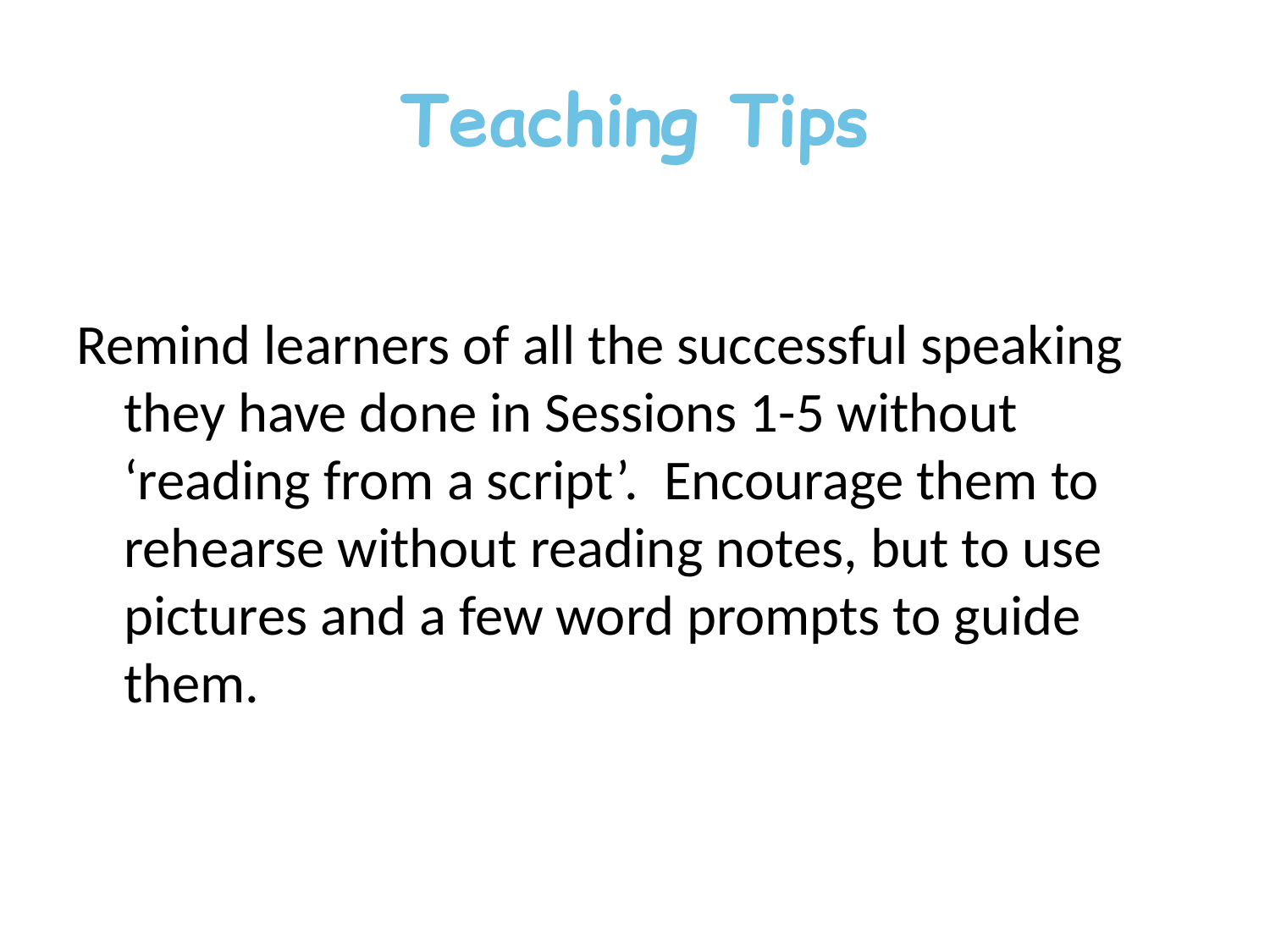

# Teaching Tips

Remind learners of all the successful speaking they have done in Sessions 1-5 without ‘reading from a script’.  Encourage them to rehearse without reading notes, but to use pictures and a few word prompts to guide them.